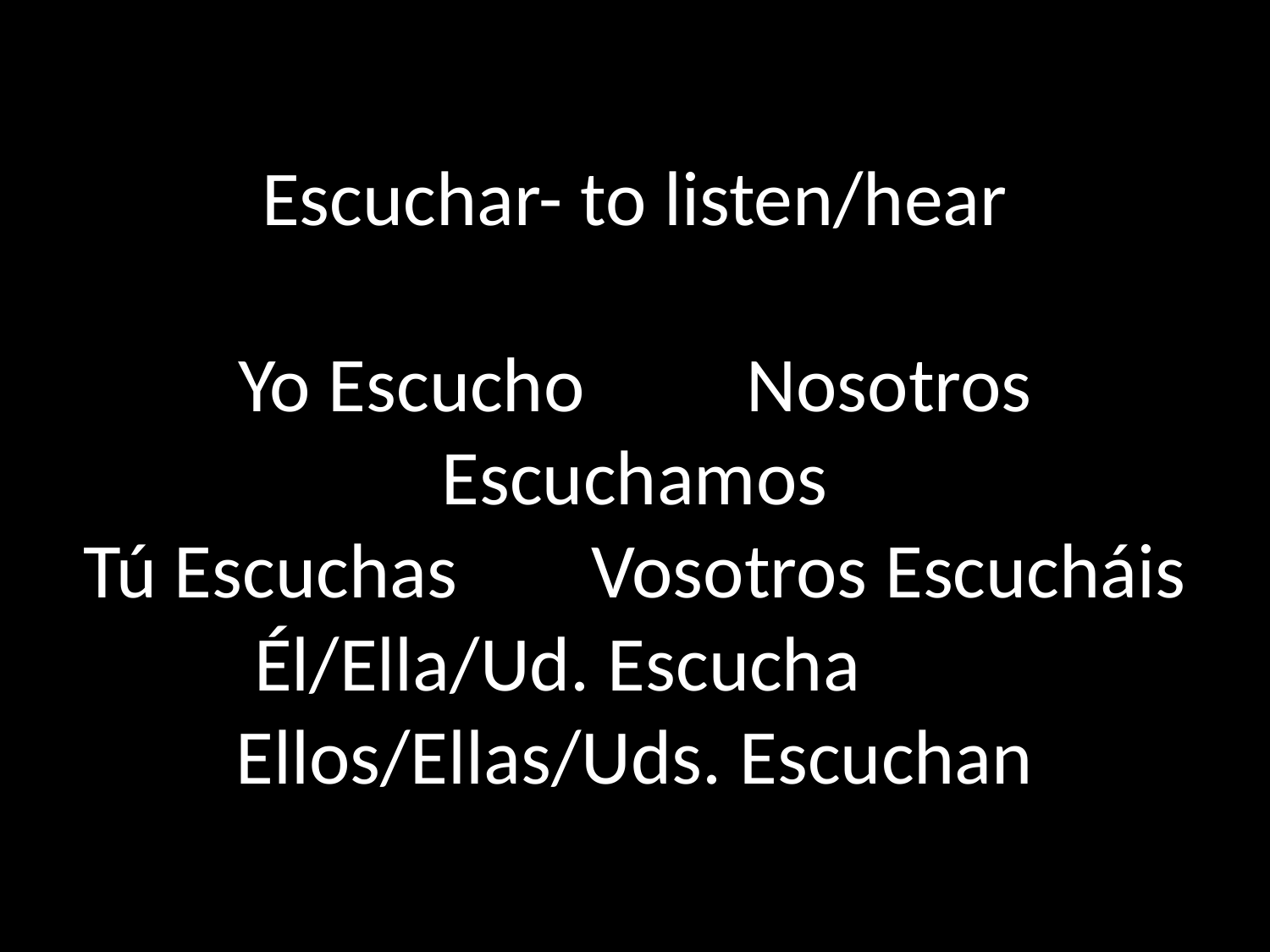

# Escuchar- to listen/hear Yo Escucho		Nosotros Escuchamos Tú Escuchas		Vosotros Escucháis Él/Ella/Ud. Escucha Ellos/Ellas/Uds. Escuchan